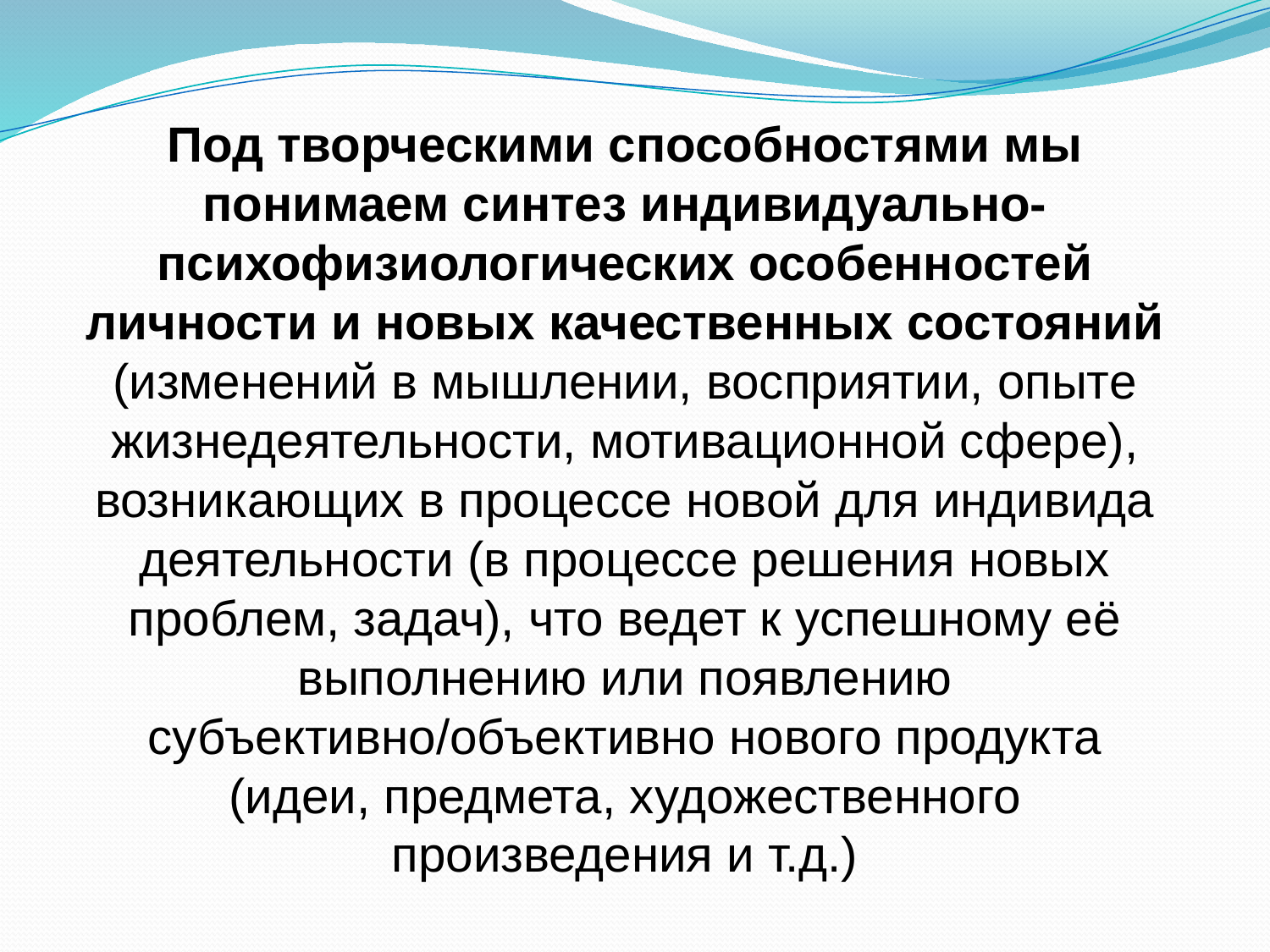

Под творческими способностями мы понимаем синтез индивидуально-психофизиологических особенностей личности и новых качественных состояний (изменений в мышлении, восприятии, опыте жизнедеятельности, мотивационной сфере), возникающих в процессе новой для индивида деятельности (в процессе решения новых проблем, задач), что ведет к успешному её выполнению или появлению субъективно/объективно нового продукта (идеи, предмета, художественного произведения и т.д.)